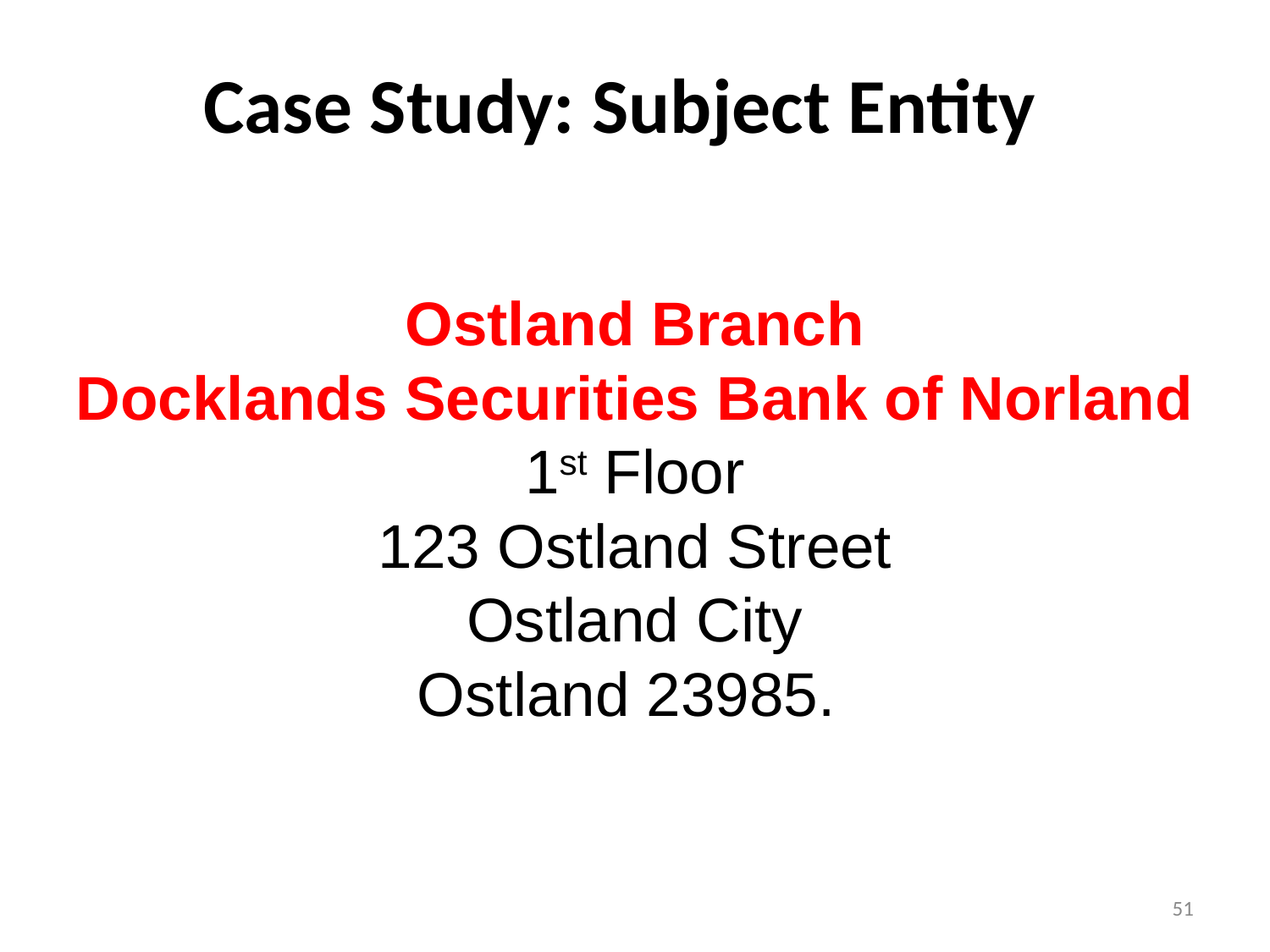

# Case Study: Subject Entity
Ostland Branch
Docklands Securities Bank of Norland
1st Floor
123 Ostland Street
Ostland City
Ostland 23985.
51